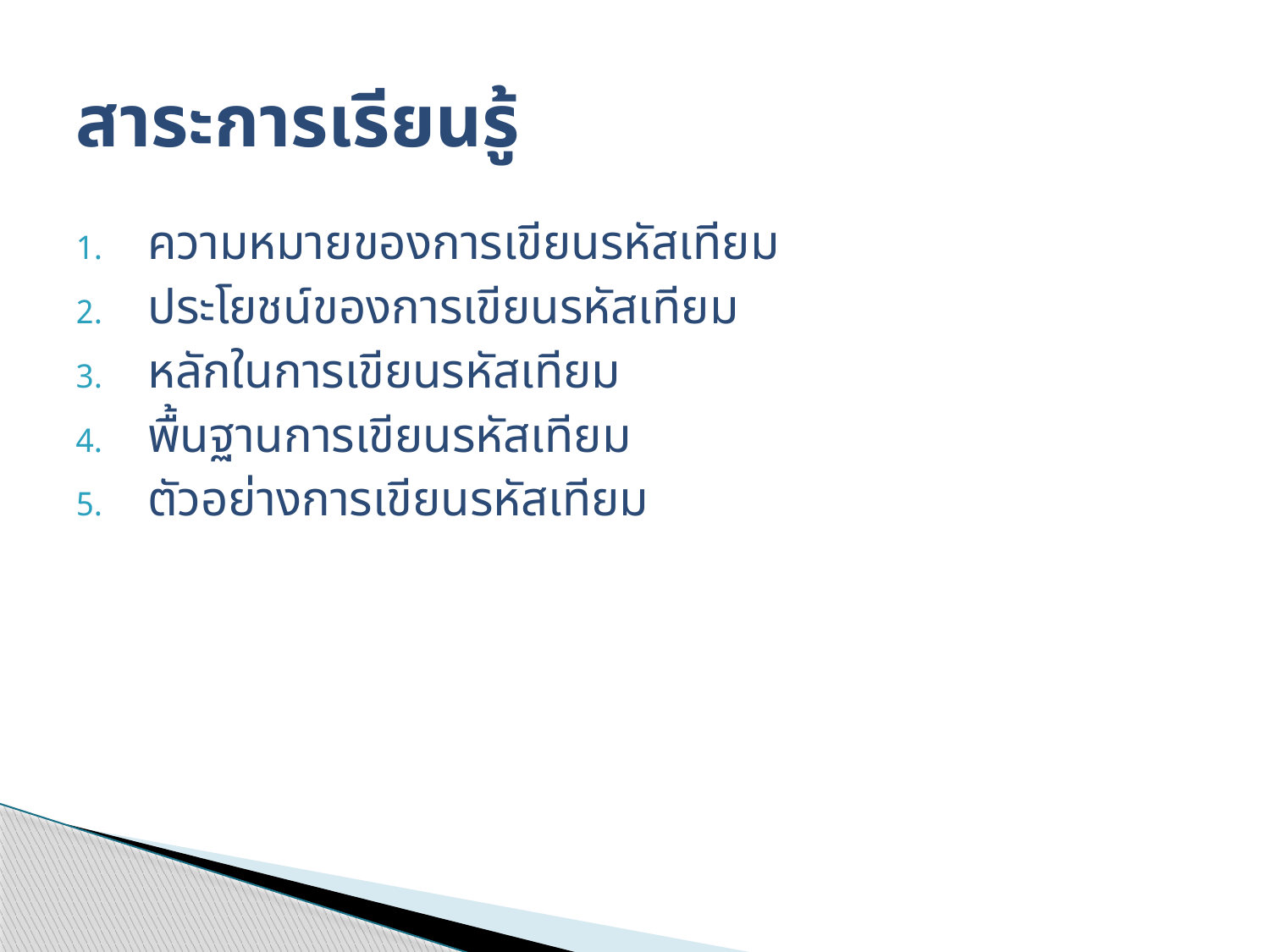

# สาระการเรียนรู้
ความหมายของการเขียนรหัสเทียม
ประโยชน์ของการเขียนรหัสเทียม
หลักในการเขียนรหัสเทียม
พื้นฐานการเขียนรหัสเทียม
ตัวอย่างการเขียนรหัสเทียม